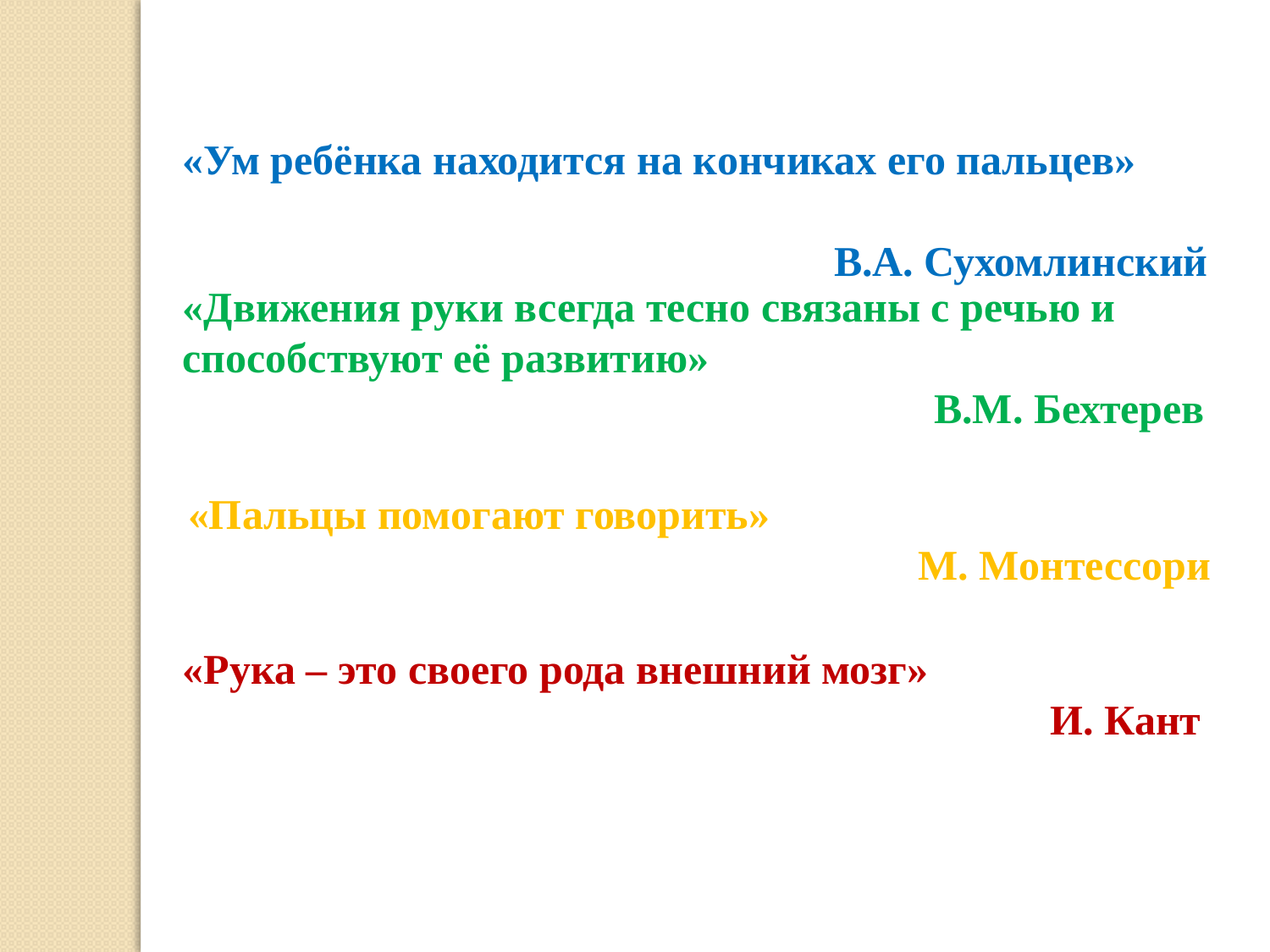

«Ум ребёнка находится на кончиках его пальцев»
В.А. Сухомлинский
«Движения руки всегда тесно связаны с речью и способствуют её развитию»
                                                                       В.М. Бехтерев
«Пальцы помогают говорить»
                                                                     М. Монтессори
«Рука – это своего рода внешний мозг»
                                                                                  И. Кант